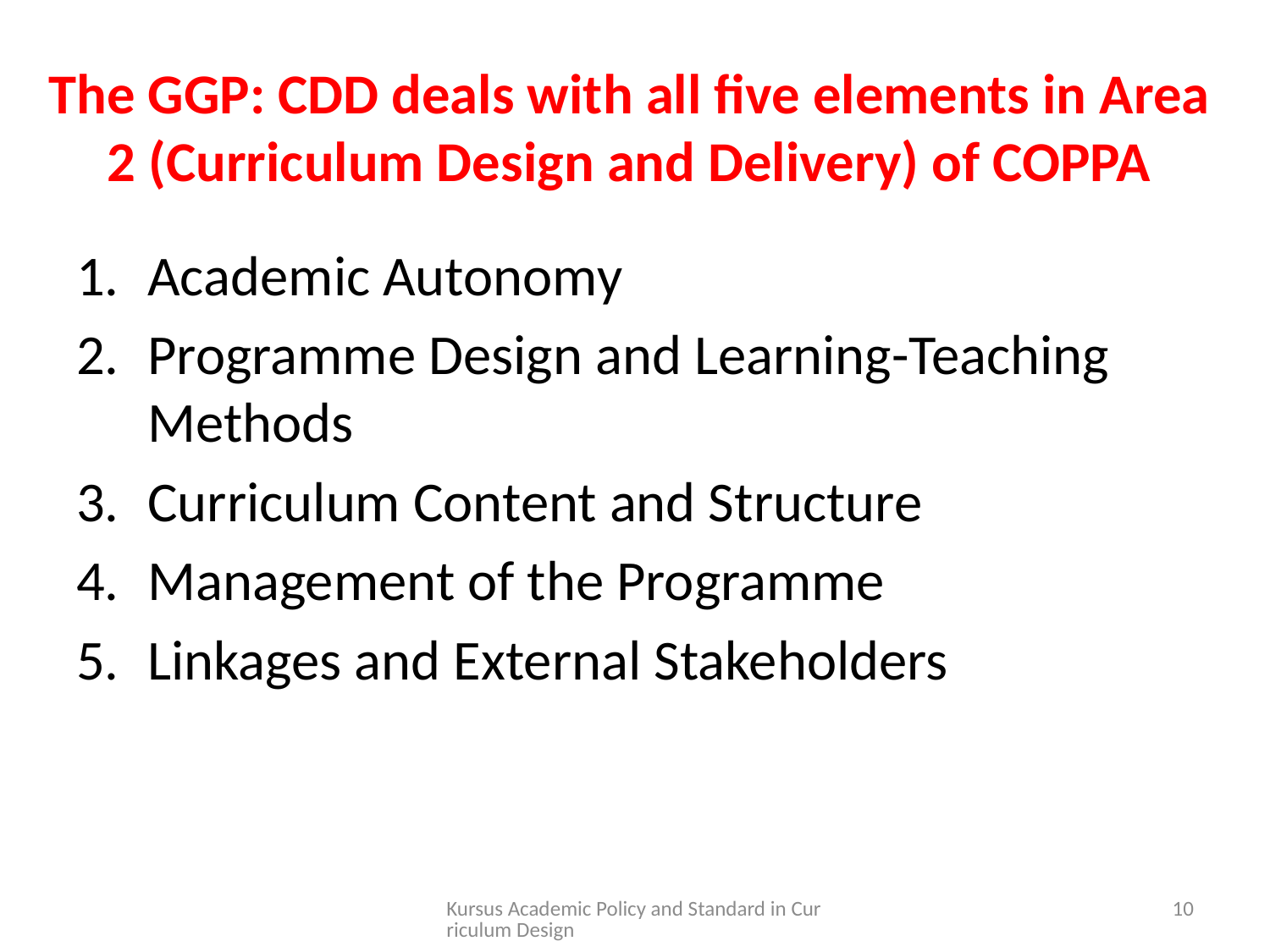

# The GGP: CDD deals with all five elements in Area 2 (Curriculum Design and Delivery) of COPPA
Academic Autonomy
Programme Design and Learning-Teaching Methods
Curriculum Content and Structure
Management of the Programme
Linkages and External Stakeholders
Kursus Academic Policy and Standard in Curriculum Design
10